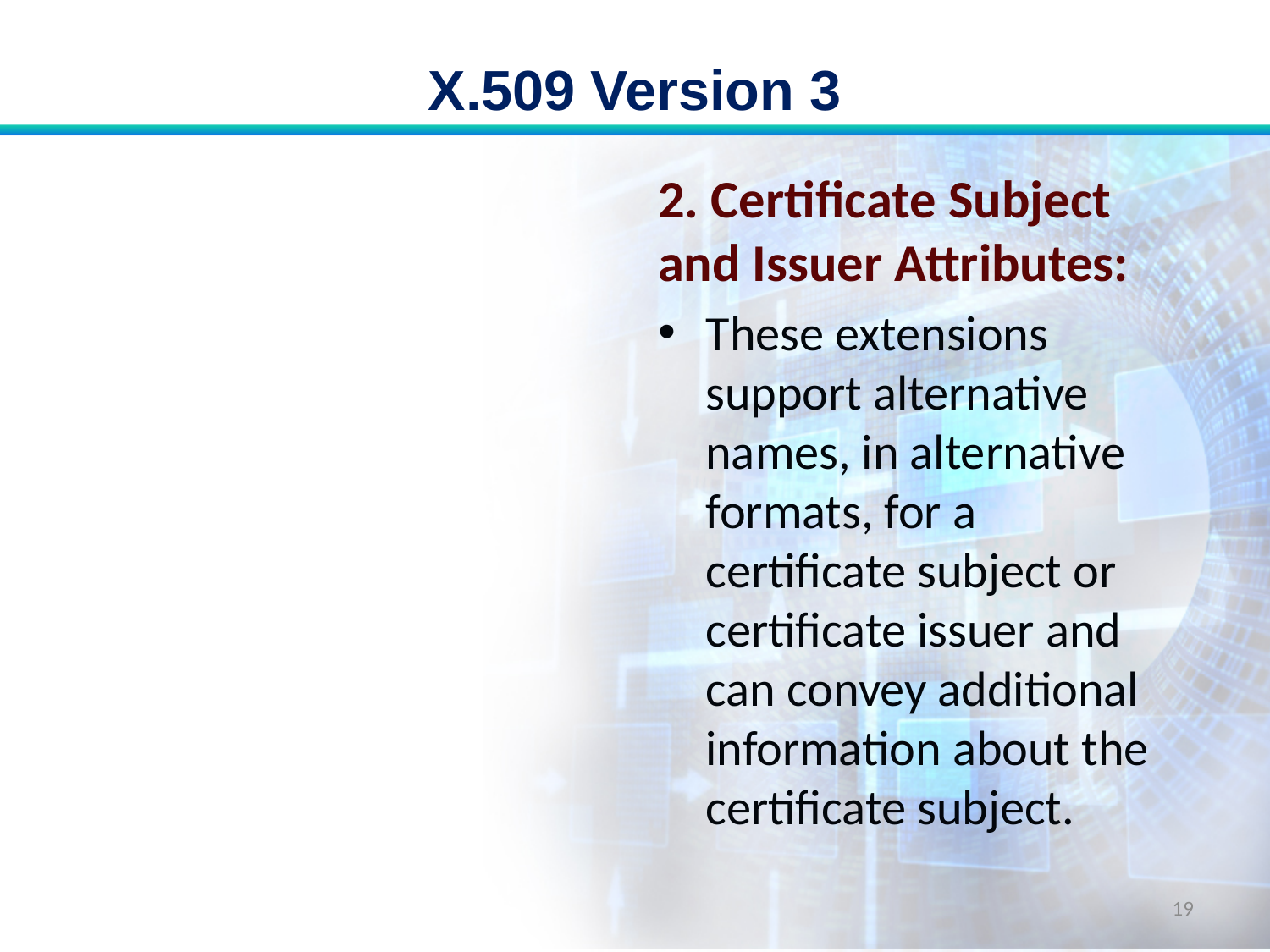

# X.509 Version 3
2. Certificate Subject and Issuer Attributes:
These extensions support alternative names, in alternative formats, for a certificate subject or certificate issuer and can convey additional information about the certificate subject.

19